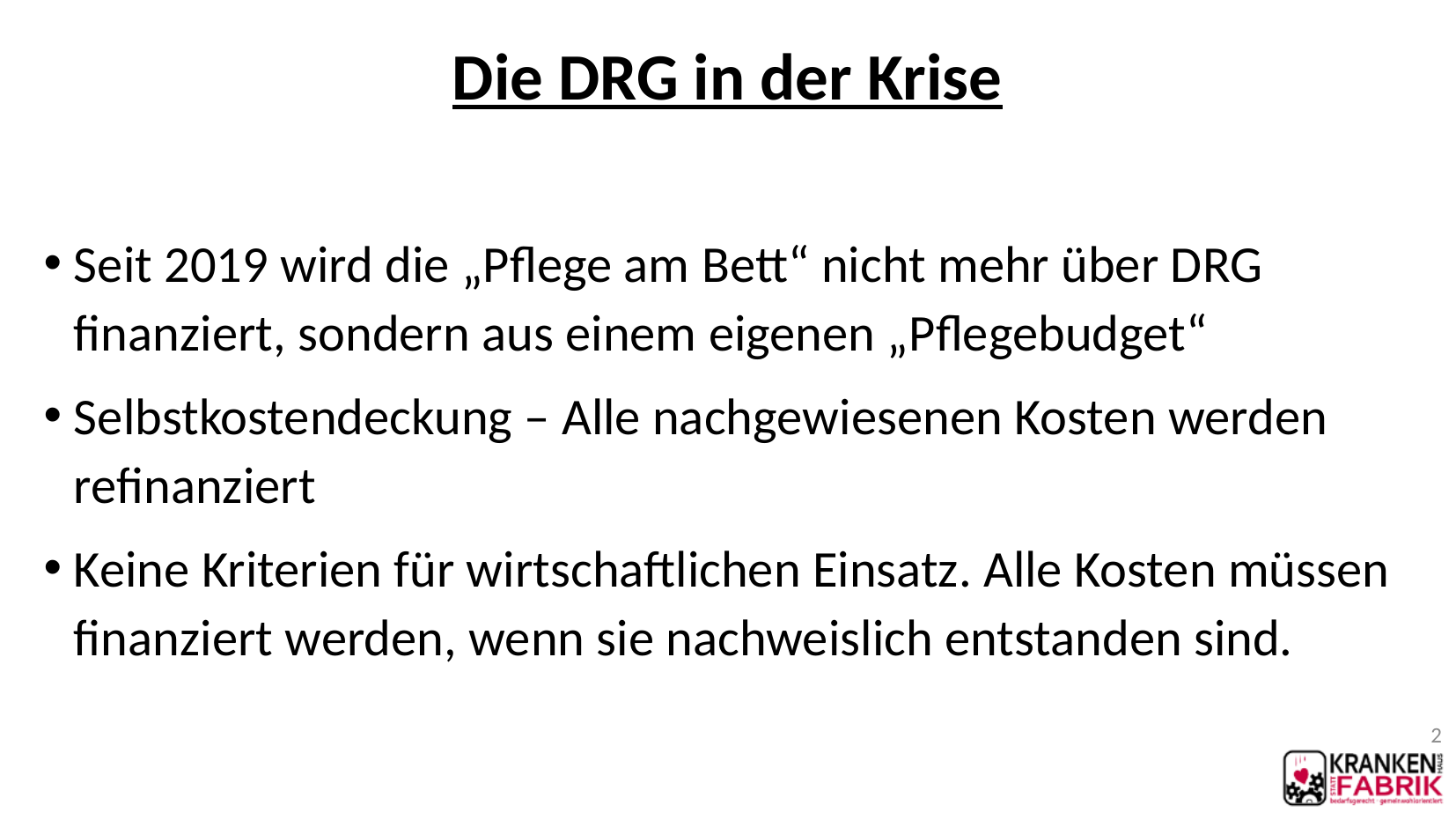

Die DRG in der Krise
Seit 2019 wird die „Pflege am Bett“ nicht mehr über DRG finanziert, sondern aus einem eigenen „Pflegebudget“
Selbstkostendeckung – Alle nachgewiesenen Kosten werden refinanziert
Keine Kriterien für wirtschaftlichen Einsatz. Alle Kosten müssen finanziert werden, wenn sie nachweislich entstanden sind.

2